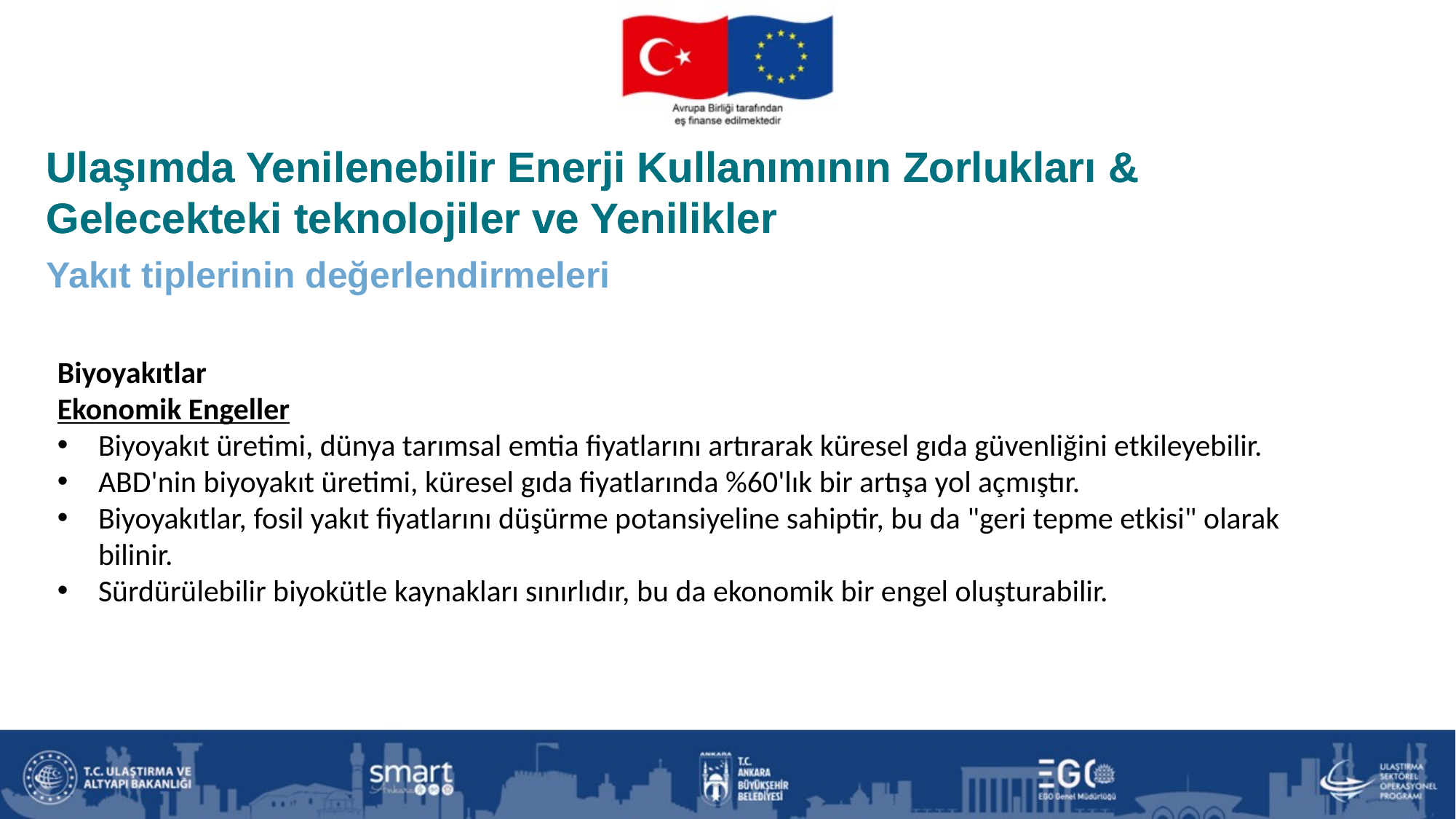

Ulaşımda Yenilenebilir Enerji Kullanımının Zorlukları & Gelecekteki teknolojiler ve Yenilikler
Yakıt tiplerinin değerlendirmeleri

Ulaşımda Yenilenebilir Enerji Kullanımının Zorlukları & Gelecekteki teknolojiler ve Yenilikler

Biyoyakıtlar
Ekonomik Engeller
Biyoyakıt üretimi, dünya tarımsal emtia fiyatlarını artırarak küresel gıda güvenliğini etkileyebilir.
ABD'nin biyoyakıt üretimi, küresel gıda fiyatlarında %60'lık bir artışa yol açmıştır.
Biyoyakıtlar, fosil yakıt fiyatlarını düşürme potansiyeline sahiptir, bu da "geri tepme etkisi" olarak bilinir.
Sürdürülebilir biyokütle kaynakları sınırlıdır, bu da ekonomik bir engel oluşturabilir.